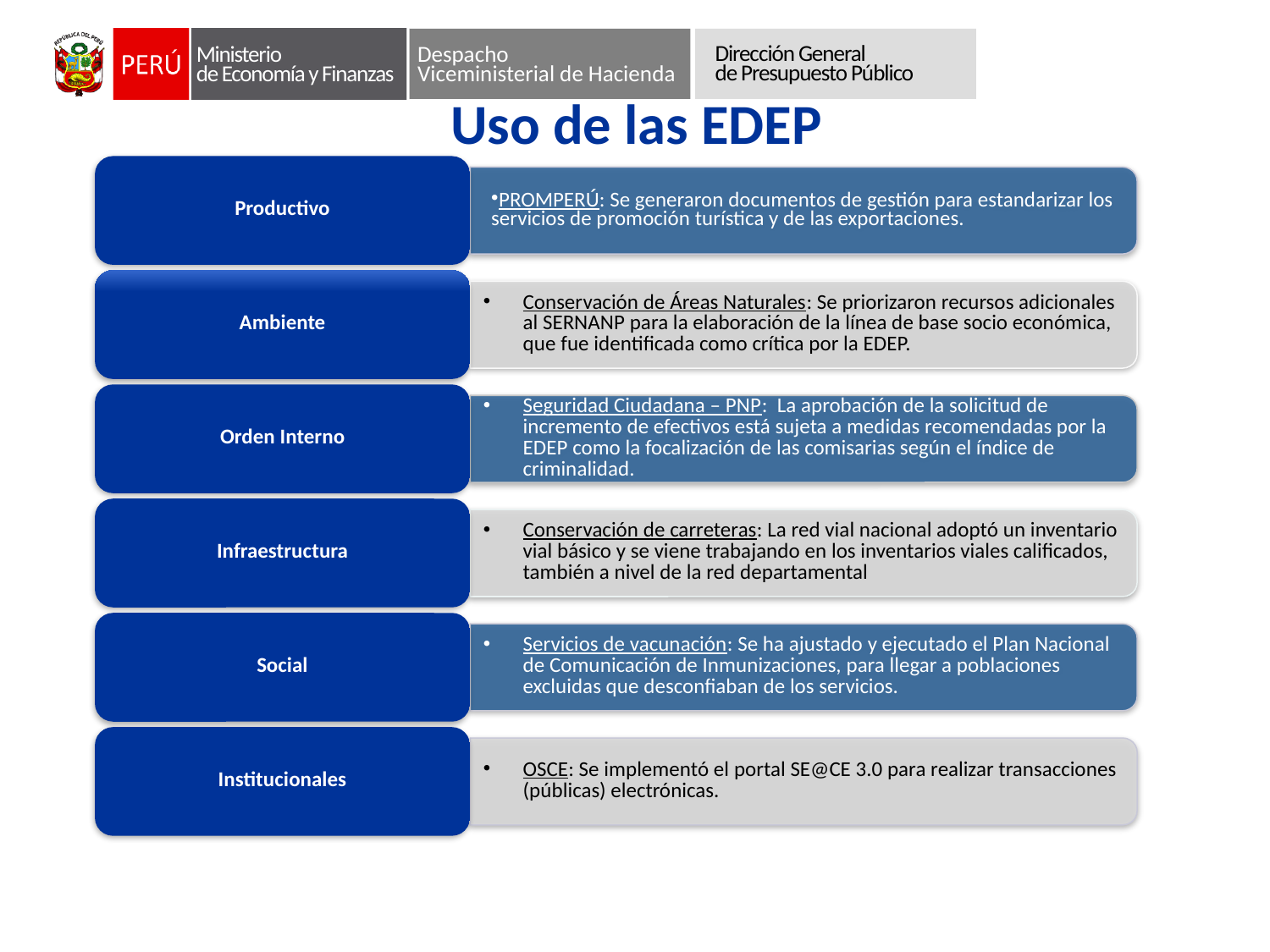

# Uso de las EDEP
Productivo
Ambiente
Conservación de Áreas Naturales: Se priorizaron recursos adicionales al SERNANP para la elaboración de la línea de base socio económica, que fue identificada como crítica por la EDEP.
Orden Interno
OSCE: Se implementó el portal SE@CE 3.0 para realizar transacciones (públicas) electrónicas.
Social
Conservación de carreteras: La red vial nacional adoptó un inventario vial básico y se viene trabajando en los inventarios viales calificados, también a nivel de la red departamental
Infraestructura
Seguridad Ciudadana – PNP:  La aprobación de la solicitud de incremento de efectivos está sujeta a medidas recomendadas por la EDEP como la focalización de las comisarias según el índice de criminalidad.
Institucionales
Servicios de vacunación: Se ha ajustado y ejecutado el Plan Nacional de Comunicación de Inmunizaciones, para llegar a poblaciones excluidas que desconfiaban de los servicios.
PROMPERÚ: Se generaron documentos de gestión para estandarizar los servicios de promoción turística y de las exportaciones.
11